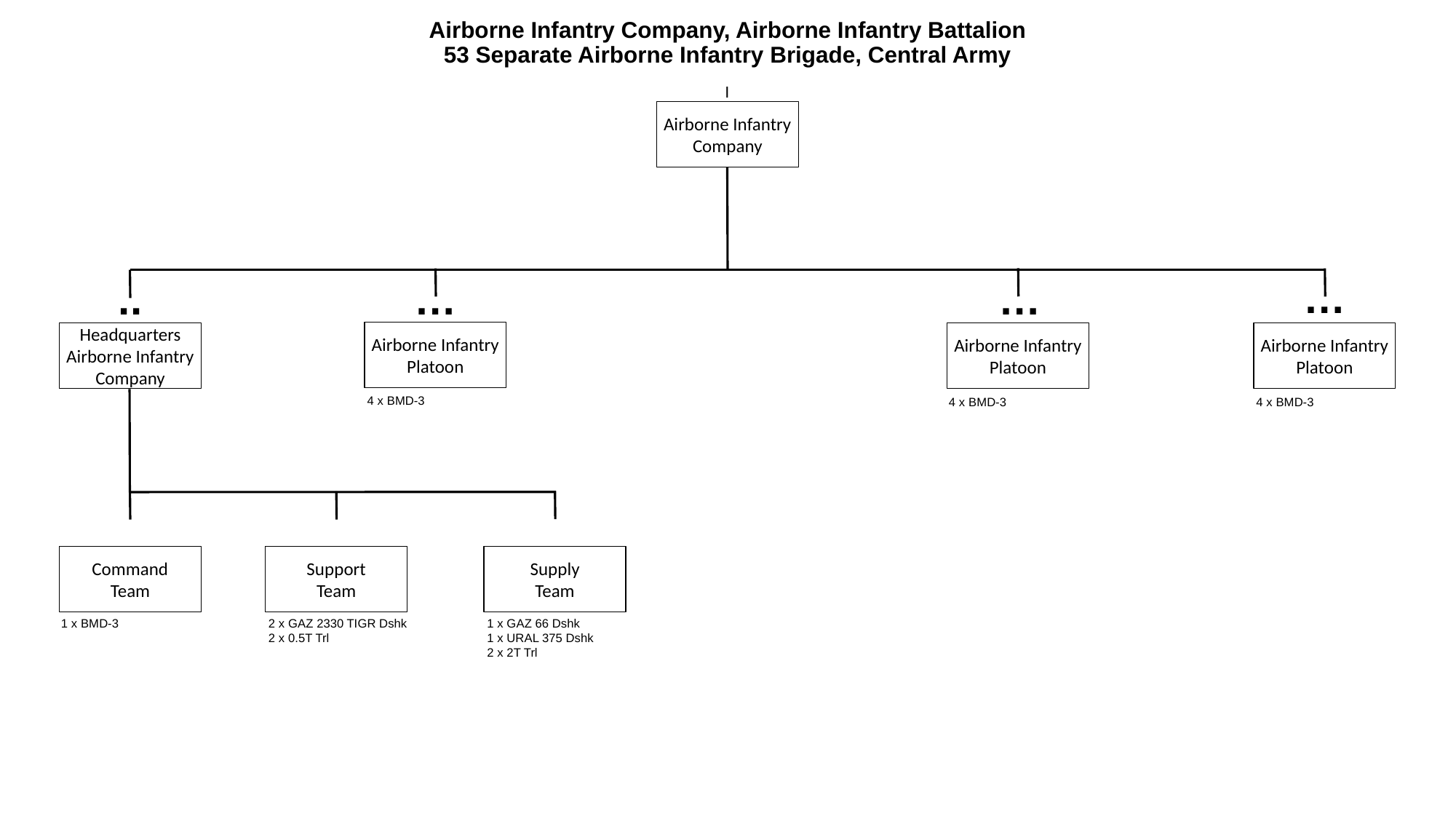

# Airborne Infantry Company, Airborne Infantry Battalion 53 Separate Airborne Infantry Brigade, Central Army
I
Airborne Infantry Company
…
..
…
…
Airborne Infantry Platoon
Headquarters Airborne Infantry Company
Airborne Infantry Platoon
Airborne Infantry Platoon
4 x BMD-3
4 x BMD-3
4 x BMD-3
Command
Team
Support
Team
Supply
Team
1 x BMD-3
2 x GAZ 2330 TIGR Dshk
2 x 0.5T Trl
1 x GAZ 66 Dshk
1 x URAL 375 Dshk
2 x 2T Trl